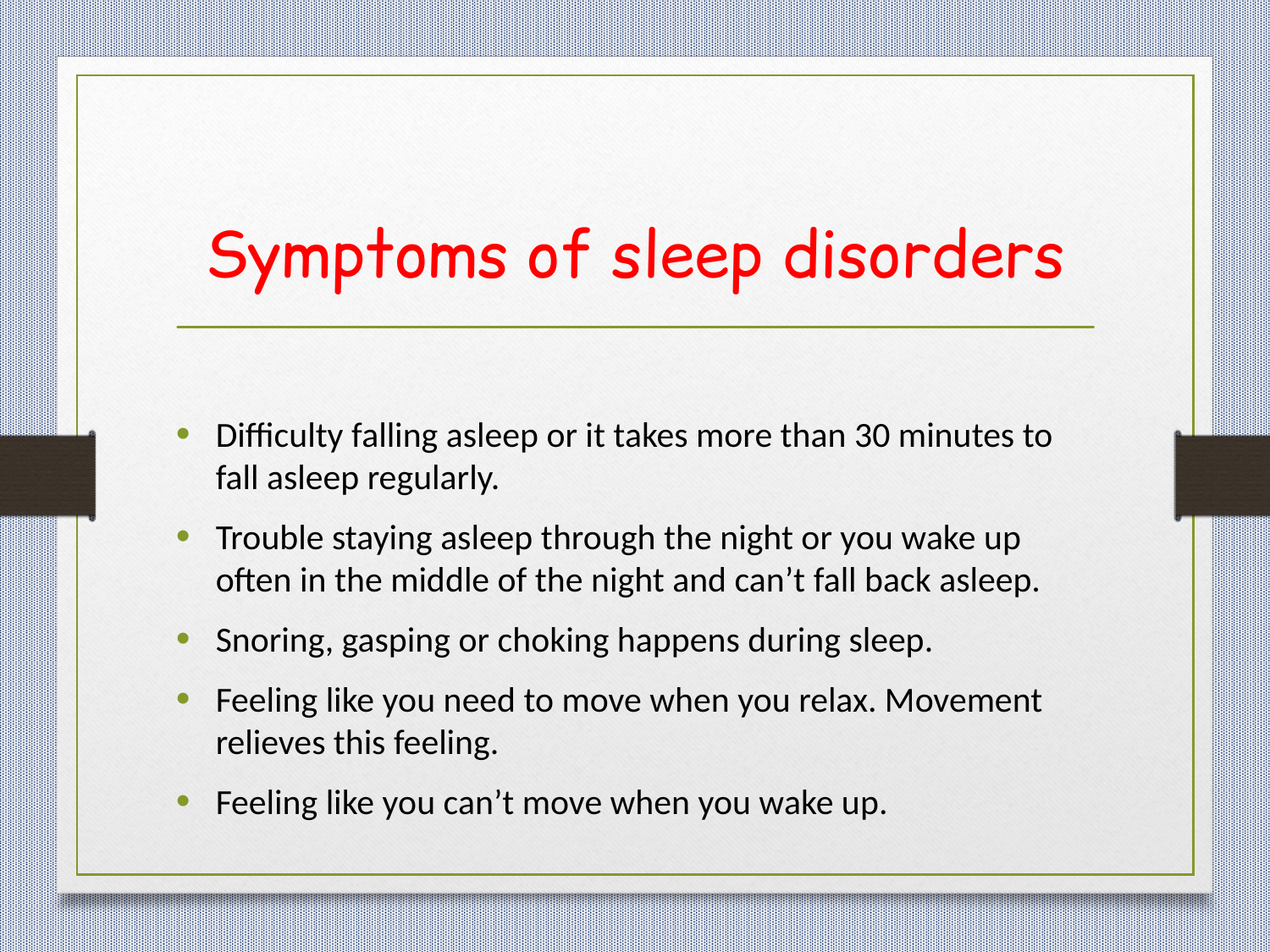

# Symptoms of sleep disorders
Difficulty falling asleep or it takes more than 30 minutes to fall asleep regularly.
Trouble staying asleep through the night or you wake up often in the middle of the night and can’t fall back asleep.
Snoring, gasping or choking happens during sleep.
Feeling like you need to move when you relax. Movement relieves this feeling.
Feeling like you can’t move when you wake up.